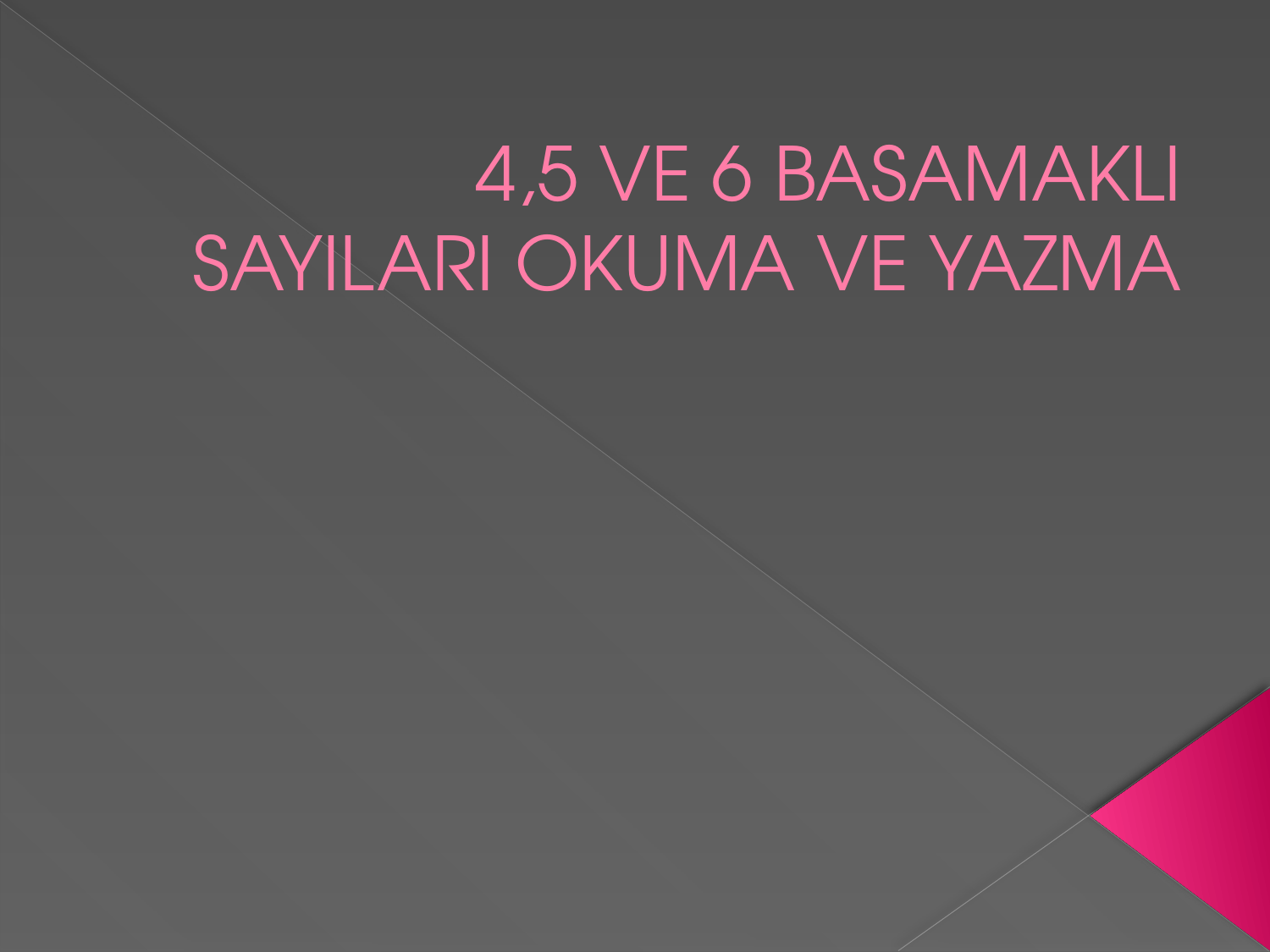

# 4,5 VE 6 BASAMAKLI SAYILARI OKUMA VE YAZMA